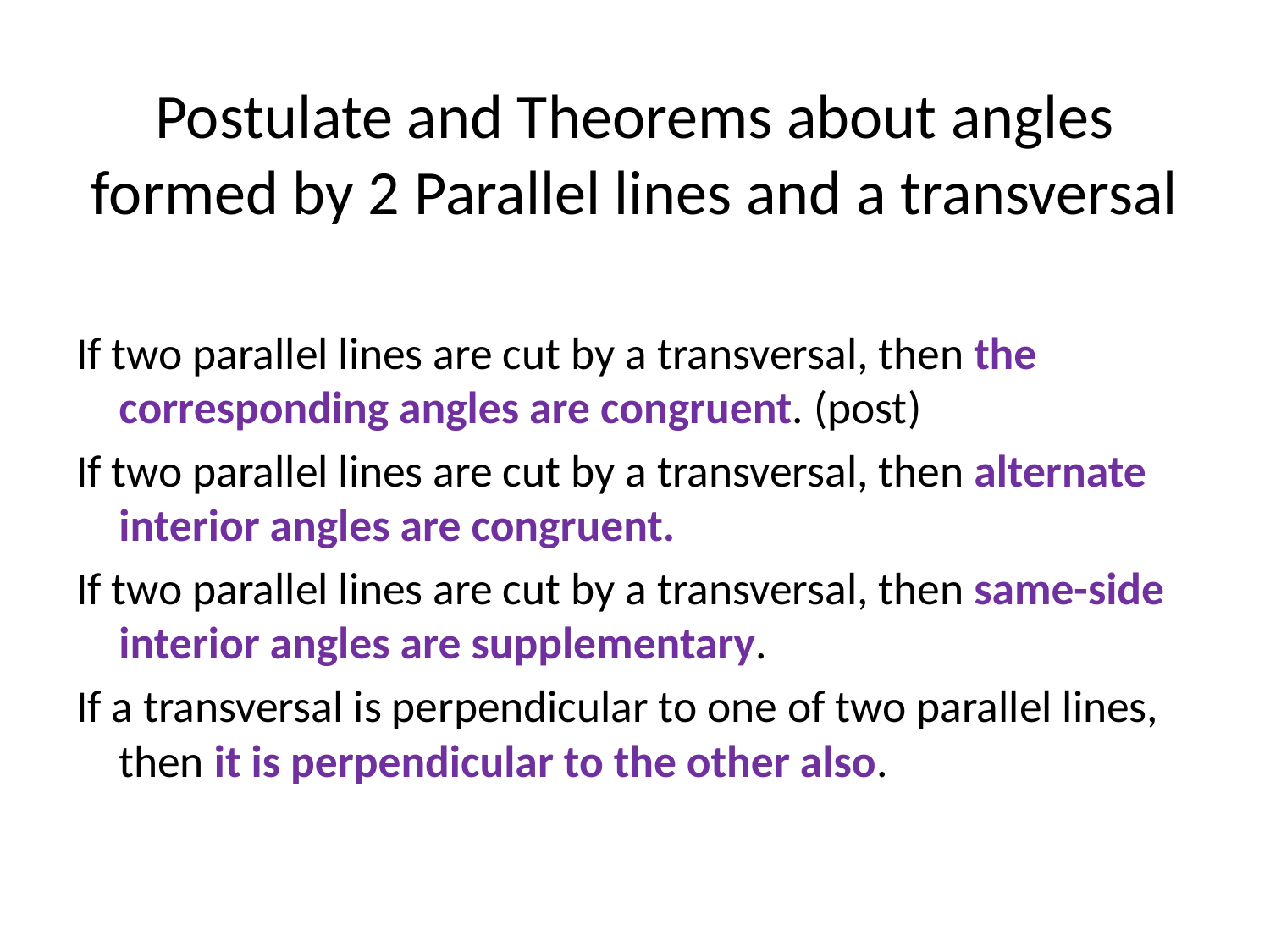

# Postulate and Theorems about angles formed by 2 Parallel lines and a transversal
If two parallel lines are cut by a transversal, then the corresponding angles are congruent. (post)
If two parallel lines are cut by a transversal, then alternate interior angles are congruent.
If two parallel lines are cut by a transversal, then same-side interior angles are supplementary.
If a transversal is perpendicular to one of two parallel lines, then it is perpendicular to the other also.